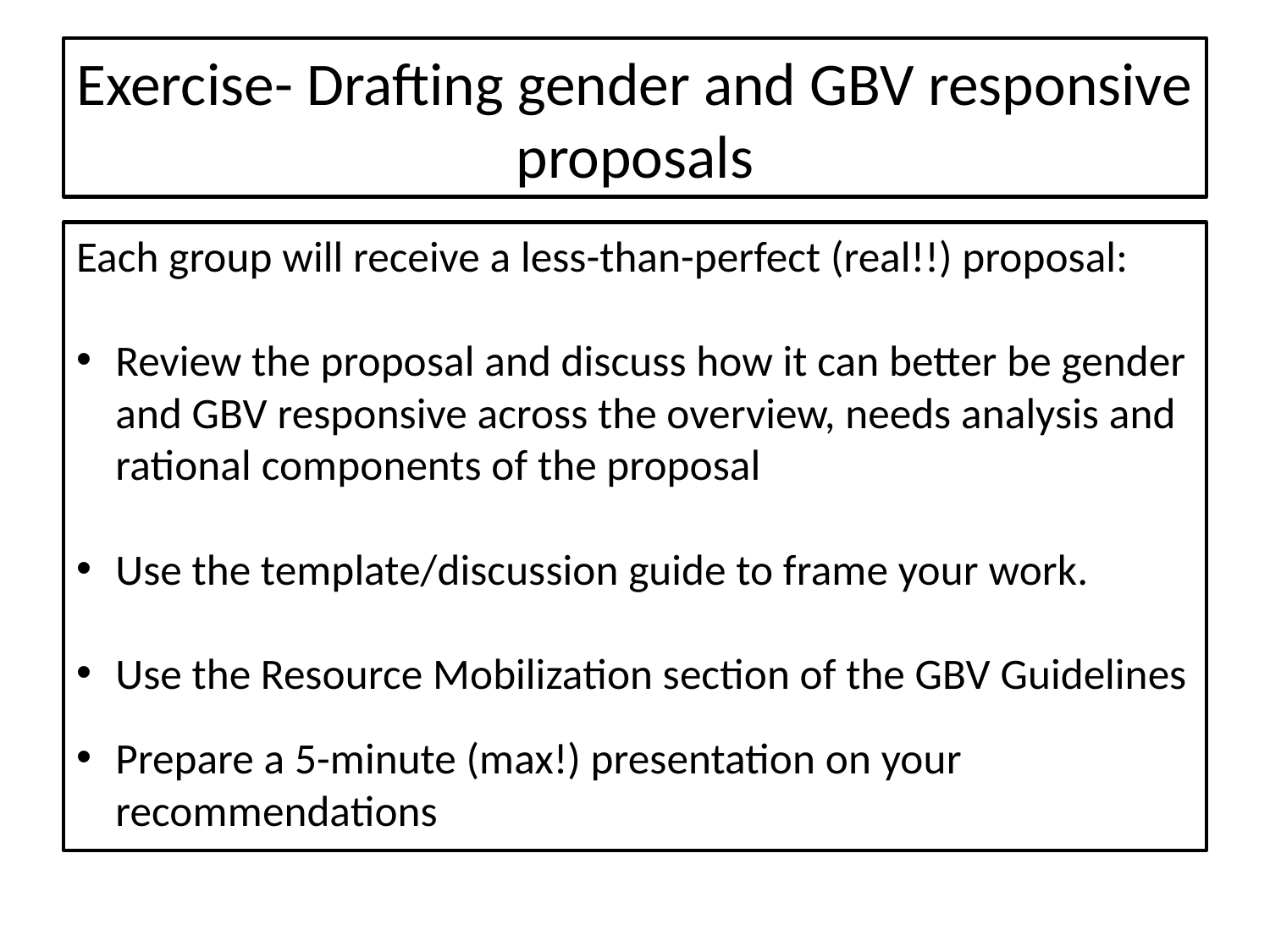

# Exercise- Drafting gender and GBV responsive proposals
Each group will receive a less-than-perfect (real!!) proposal:

Review the proposal and discuss how it can better be gender and GBV responsive across the overview, needs analysis and rational components of the proposal

Use the template/discussion guide to frame your work.

Use the Resource Mobilization section of the GBV Guidelines

Prepare a 5-minute (max!) presentation on your recommendations